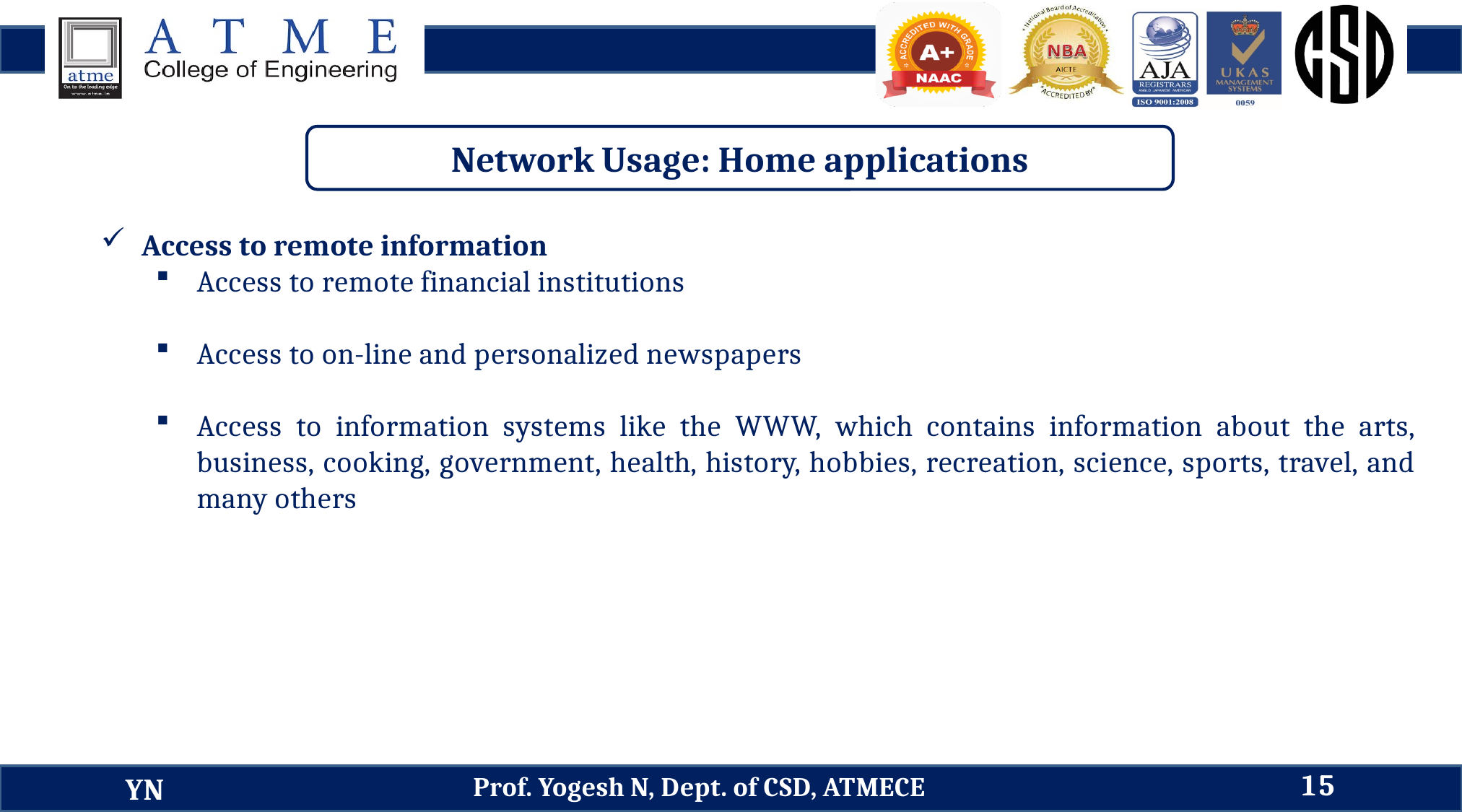

Network Usage: Home applications
Access to remote information
Access to remote financial institutions

Access to on-line and personalized newspapers

Access to information systems like the WWW, which contains information about the arts, business, cooking, government, health, history, hobbies, recreation, science, sports, travel, and many others
15
Prof. Yogesh N, Dept. of CSD, ATMECE
YN